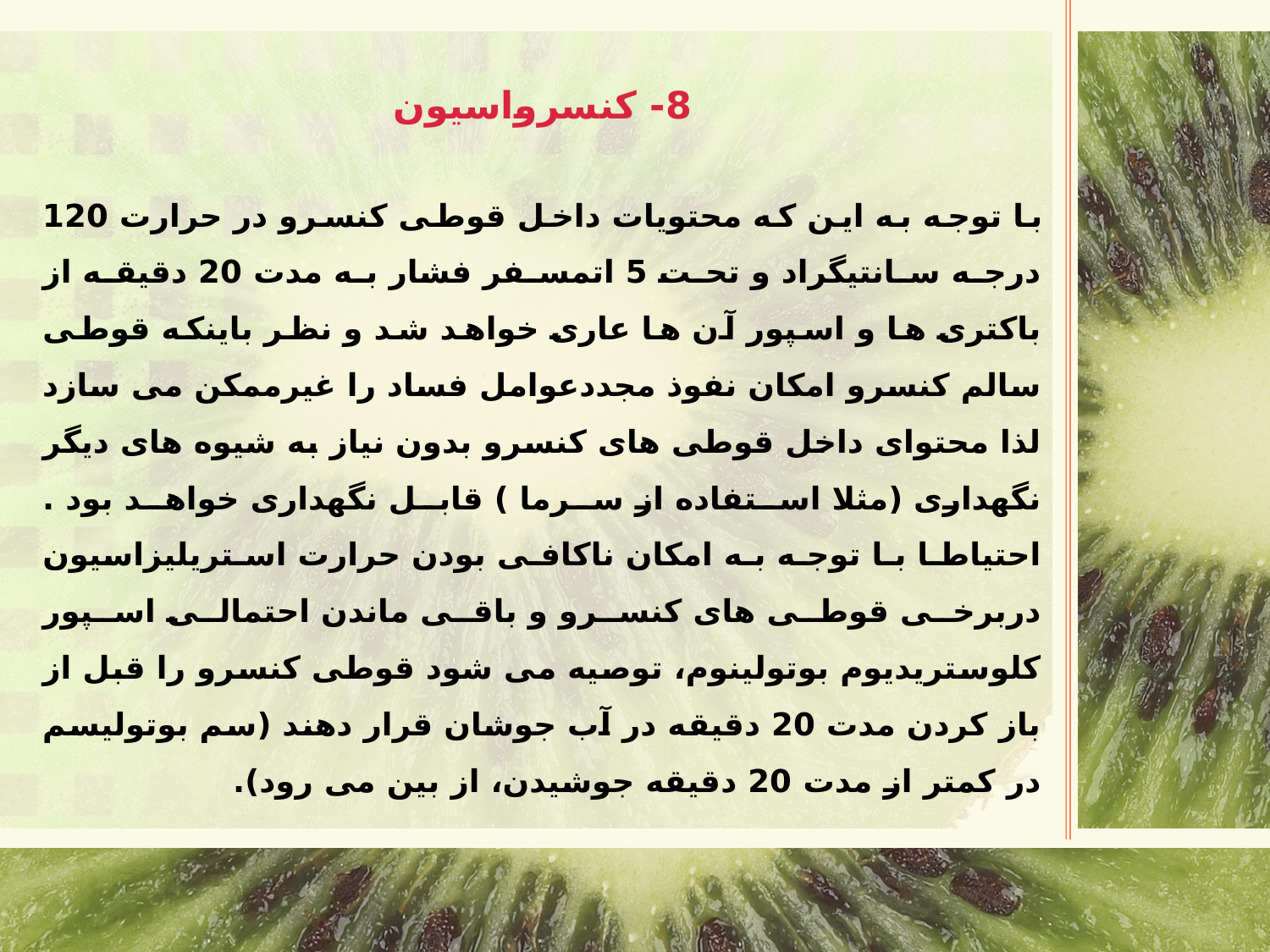

8- کنسرواسیون

با توجه به این که محتویات داخل قوطی کنسرو در حرارت 120 درجه سانتیگراد و تحت 5 اتمسفر فشار به مدت 20 دقیقه از باکتری ها و اسپور آن ها عاری خواهد شد و نظر باینکه قوطی سالم کنسرو امکان نفوذ مجددعوامل فساد را غیرممکن می سازد لذا محتوای داخل قوطی های کنسرو بدون نیاز به شیوه های دیگر نگهداری (مثلا استفاده از سرما ) قابل نگهداری خواهد بود . احتیاطا با توجه به امکان ناکافی بودن حرارت استریلیزاسیون دربرخی قوطی های کنسرو و باقی ماندن احتمالی اسپور کلوستریدیوم بوتولینوم، توصیه می شود قوطی کنسرو را قبل از باز کردن مدت 20 دقیقه در آب جوشان قرار دهند (سم بوتولیسم در کمتر از مدت 20 دقیقه جوشیدن، از بین می رود).